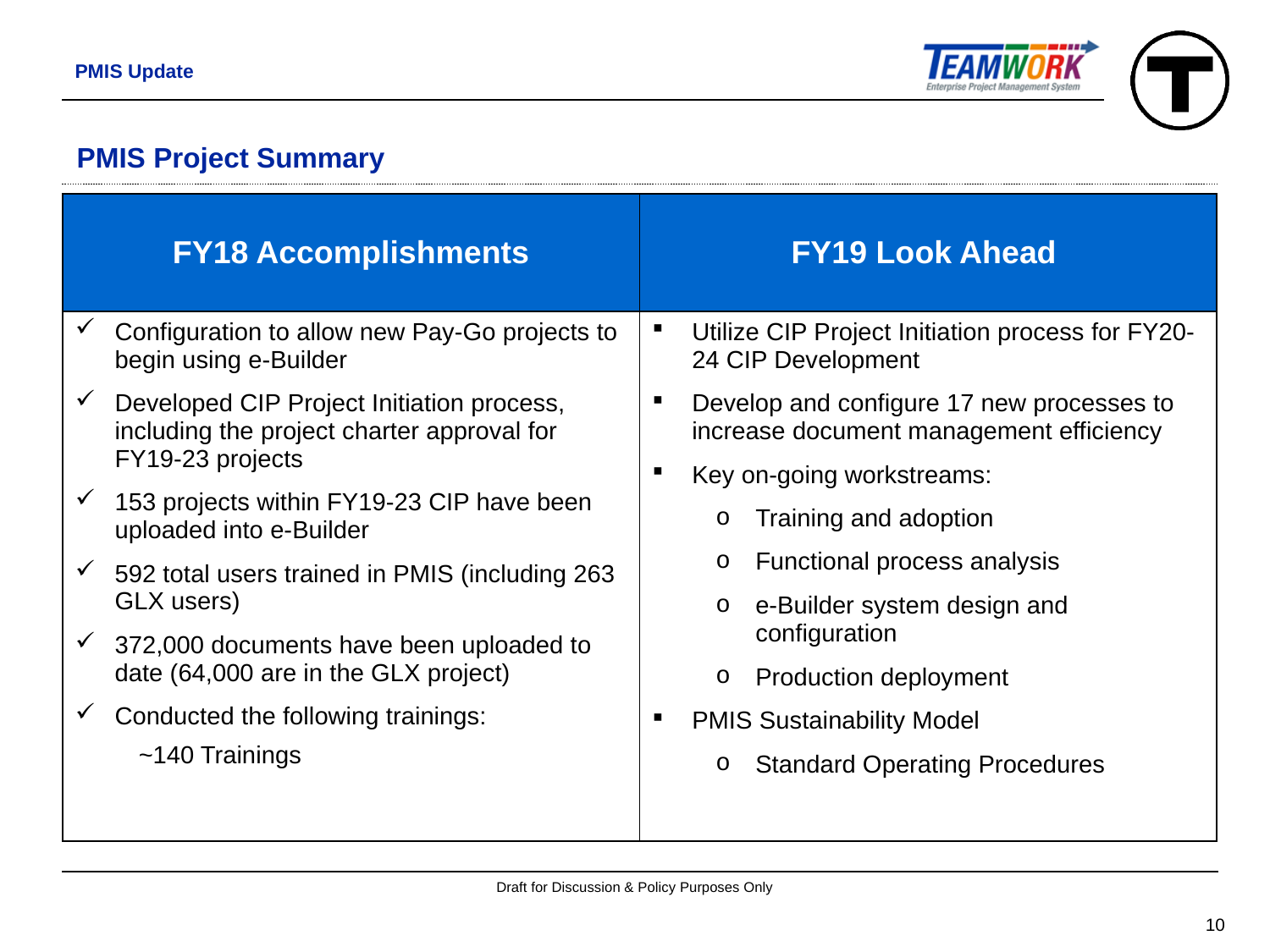

PMIS Update
# PMIS Project Summary
| FY18 Accomplishments | FY19 Look Ahead |
| --- | --- |
| Configuration to allow new Pay-Go projects to begin using e-Builder Developed CIP Project Initiation process, including the project charter approval for FY19-23 projects 153 projects within FY19-23 CIP have been uploaded into e-Builder 592 total users trained in PMIS (including 263 GLX users) 372,000 documents have been uploaded to date (64,000 are in the GLX project) Conducted the following trainings: ~140 Trainings | Utilize CIP Project Initiation process for FY20-24 CIP Development Develop and configure 17 new processes to increase document management efficiency Key on-going workstreams: Training and adoption Functional process analysis e-Builder system design and configuration Production deployment PMIS Sustainability Model Standard Operating Procedures |